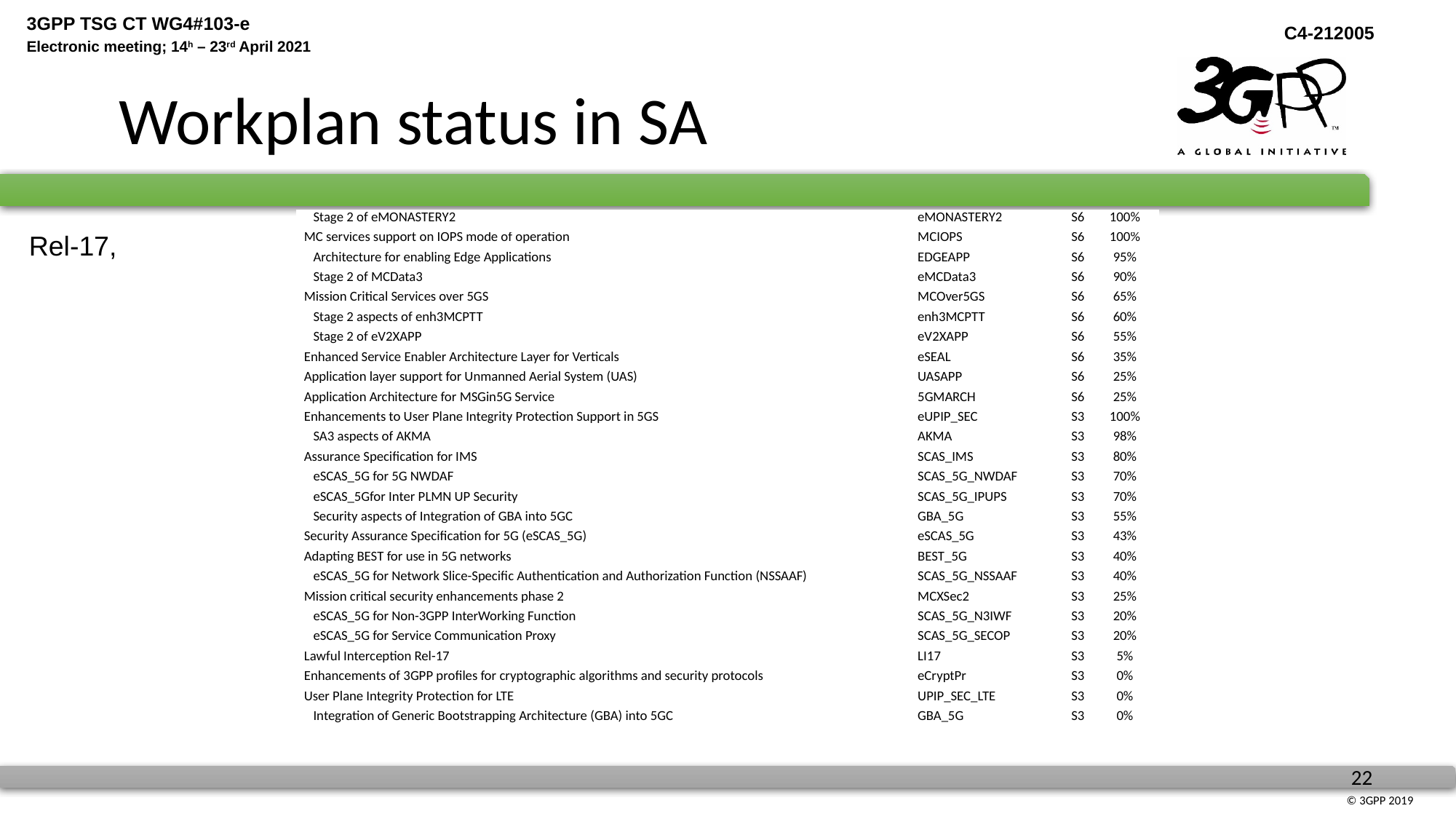

# Workplan status in SA
| Stage 2 of eMONASTERY2 | eMONASTERY2 | S6 | 100% |
| --- | --- | --- | --- |
| MC services support on IOPS mode of operation | MCIOPS | S6 | 100% |
| Architecture for enabling Edge Applications | EDGEAPP | S6 | 95% |
| Stage 2 of MCData3 | eMCData3 | S6 | 90% |
| Mission Critical Services over 5GS | MCOver5GS | S6 | 65% |
| Stage 2 aspects of enh3MCPTT | enh3MCPTT | S6 | 60% |
| Stage 2 of eV2XAPP | eV2XAPP | S6 | 55% |
| Enhanced Service Enabler Architecture Layer for Verticals | eSEAL | S6 | 35% |
| Application layer support for Unmanned Aerial System (UAS) | UASAPP | S6 | 25% |
| Application Architecture for MSGin5G Service | 5GMARCH | S6 | 25% |
| Enhancements to User Plane Integrity Protection Support in 5GS | eUPIP\_SEC | S3 | 100% |
| SA3 aspects of AKMA | AKMA | S3 | 98% |
| Assurance Specification for IMS | SCAS\_IMS | S3 | 80% |
| eSCAS\_5G for 5G NWDAF | SCAS\_5G\_NWDAF | S3 | 70% |
| eSCAS\_5Gfor Inter PLMN UP Security | SCAS\_5G\_IPUPS | S3 | 70% |
| Security aspects of Integration of GBA into 5GC | GBA\_5G | S3 | 55% |
| Security Assurance Specification for 5G (eSCAS\_5G) | eSCAS\_5G | S3 | 43% |
| Adapting BEST for use in 5G networks | BEST\_5G | S3 | 40% |
| eSCAS\_5G for Network Slice-Specific Authentication and Authorization Function (NSSAAF) | SCAS\_5G\_NSSAAF | S3 | 40% |
| Mission critical security enhancements phase 2 | MCXSec2 | S3 | 25% |
| eSCAS\_5G for Non-3GPP InterWorking Function | SCAS\_5G\_N3IWF | S3 | 20% |
| eSCAS\_5G for Service Communication Proxy | SCAS\_5G\_SECOP | S3 | 20% |
| Lawful Interception Rel-17 | LI17 | S3 | 5% |
| Enhancements of 3GPP profiles for cryptographic algorithms and security protocols | eCryptPr | S3 | 0% |
| User Plane Integrity Protection for LTE | UPIP\_SEC\_LTE | S3 | 0% |
| Integration of Generic Bootstrapping Architecture (GBA) into 5GC | GBA\_5G | S3 | 0% |
Rel-17,